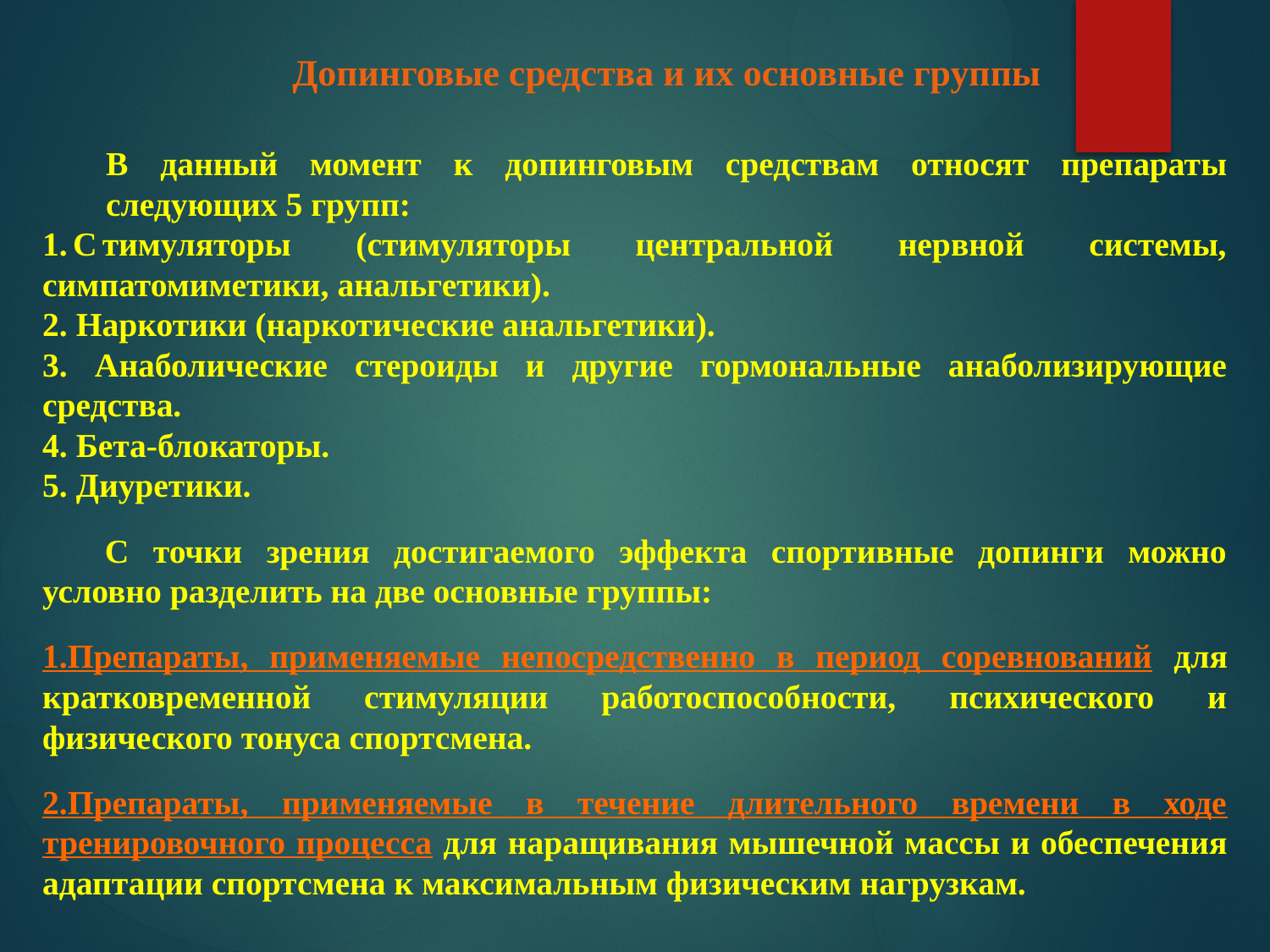

Допинговые средства и их основные группы
В данный момент к допинговым средствам относят препараты следующих 5 групп:
1.Стимуляторы (стимуляторы центральной нервной системы, симпатомиметики, анальгетики).
2. Наркотики (наркотические анальгетики).
3. Анаболические стероиды и другие гормональные анаболизирующие средства.
4. Бета-блокаторы.
5. Диуретики.

	С точки зрения достигаемого эффекта спортивные допинги можно условно разделить на две основные группы:

1.Препараты, применяемые непосредственно в период соревнований для кратковременной стимуляции работоспособности, психического и физического тонуса спортсмена.

2.Препараты, применяемые в течение длительного времени в ходе тренировочного процесса для наращивания мышечной массы и обеспечения адаптации спортсмена к максимальным физическим нагрузкам.